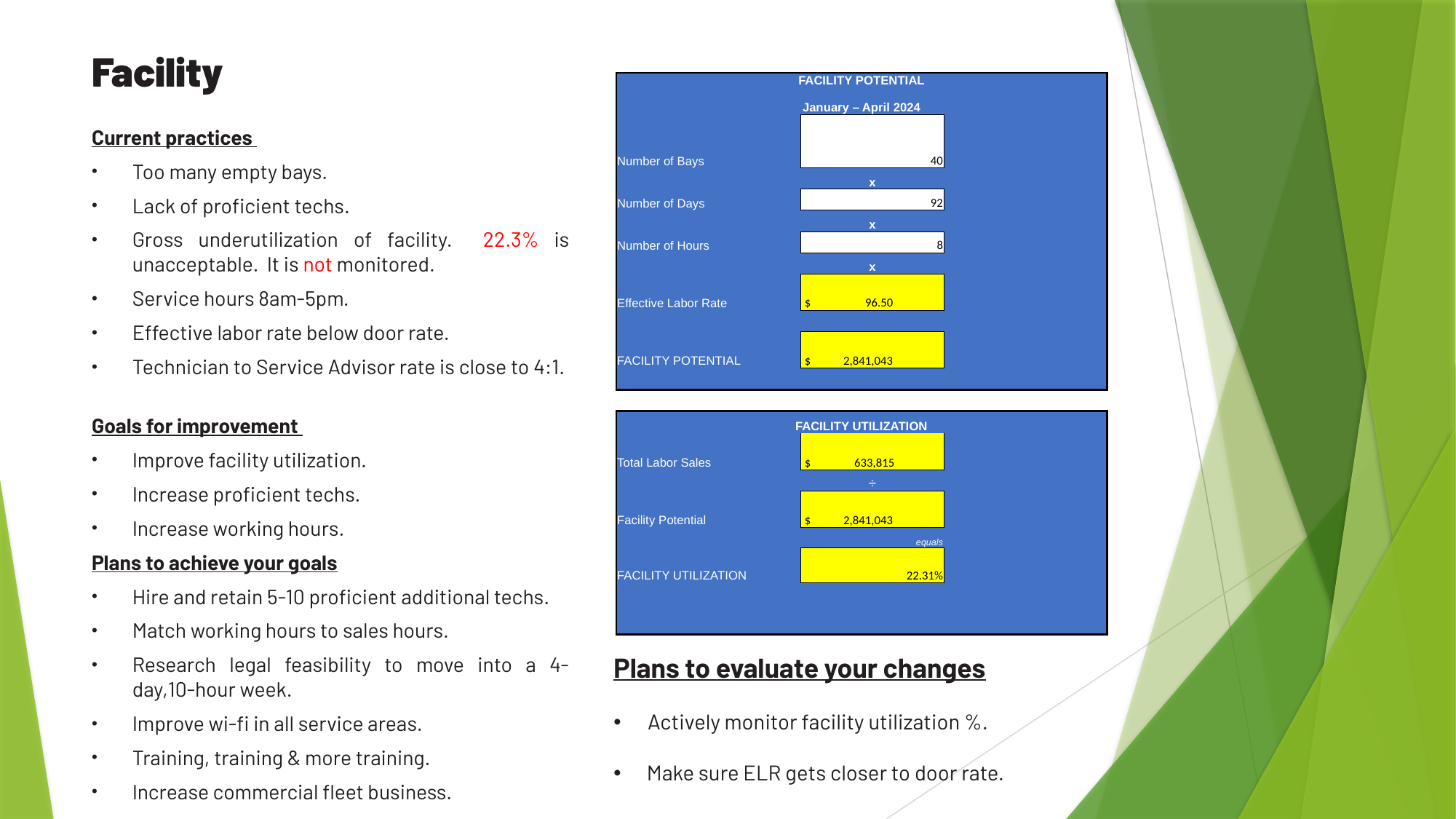

# Facility
| FACILITY POTENTIAL January – April 2024 |  |  |  |
| --- | --- | --- | --- |
| Number of Bays | 40 |  |  |
|  | x |  |  |
| Number of Days | 92 |  |  |
|  | x |  |  |
| Number of Hours | 8 |  |  |
|  | x |  |  |
| Effective Labor Rate | $ 96.50 |  |  |
|  |  |  |  |
| FACILITY POTENTIAL | $ 2,841,043 |  |  |
|  |  |  |  |
|  |  |  |  |
| FACILITY UTILIZATION |  |  |  |
| Total Labor Sales | $ 633,815 |  |  |
|  | ÷ |  |  |
| Facility Potential | $ 2,841,043 |  |  |
|  | equals |  |  |
| FACILITY UTILIZATION | 22.31% |  |  |
|  |  |  |  |
|  |  |  |  |
Current practices
Too many empty bays.
Lack of proficient techs.
Gross underutilization of facility.  22.3% is unacceptable.  It is not monitored.
Service hours 8am-5pm.
Effective labor rate below door rate.
Technician to Service Advisor rate is close to 4:1.
Goals for improvement
Improve facility utilization.
Increase proficient techs.
Increase working hours.
Plans to achieve your goals
Hire and retain 5-10 proficient additional techs.
Match working hours to sales hours.
Research legal feasibility to move into a 4- day,10-hour week.
Improve wi-fi in all service areas.
Training, training & more training.
Increase commercial fleet business.

Plans to evaluate your changes

Actively monitor facility utilization %.

   Make sure ELR gets closer to door rate.